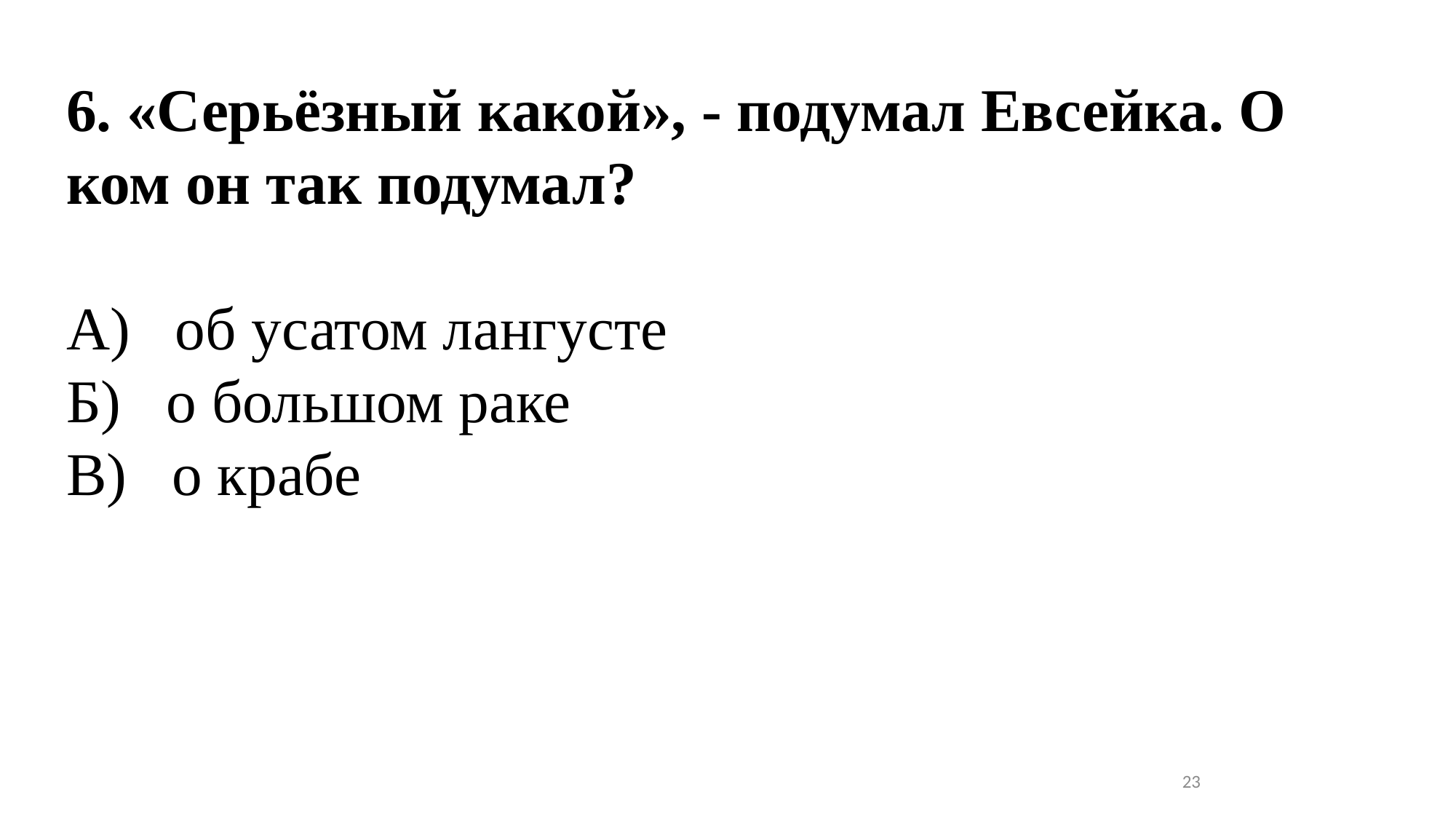

6. «Серьёзный какой», - подумал Евсейка. О ком он так подумал?

А)   об усатом лангусте
Б)   о большом раке
В)   о крабе

23